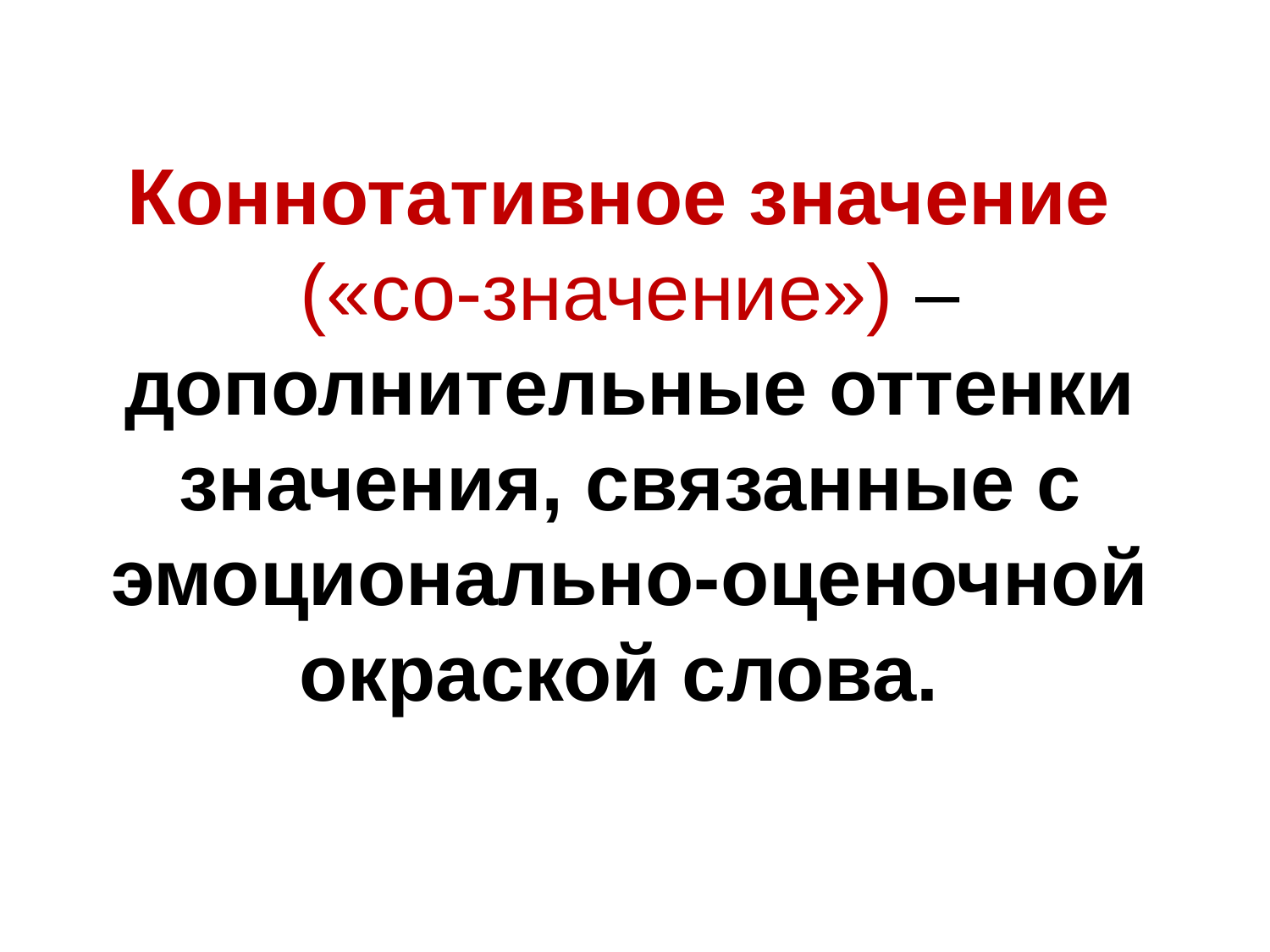

# Коннотативное значение («со-значение») – дополнительные оттенки значения, связанные с эмоционально-оценочной окраской слова.